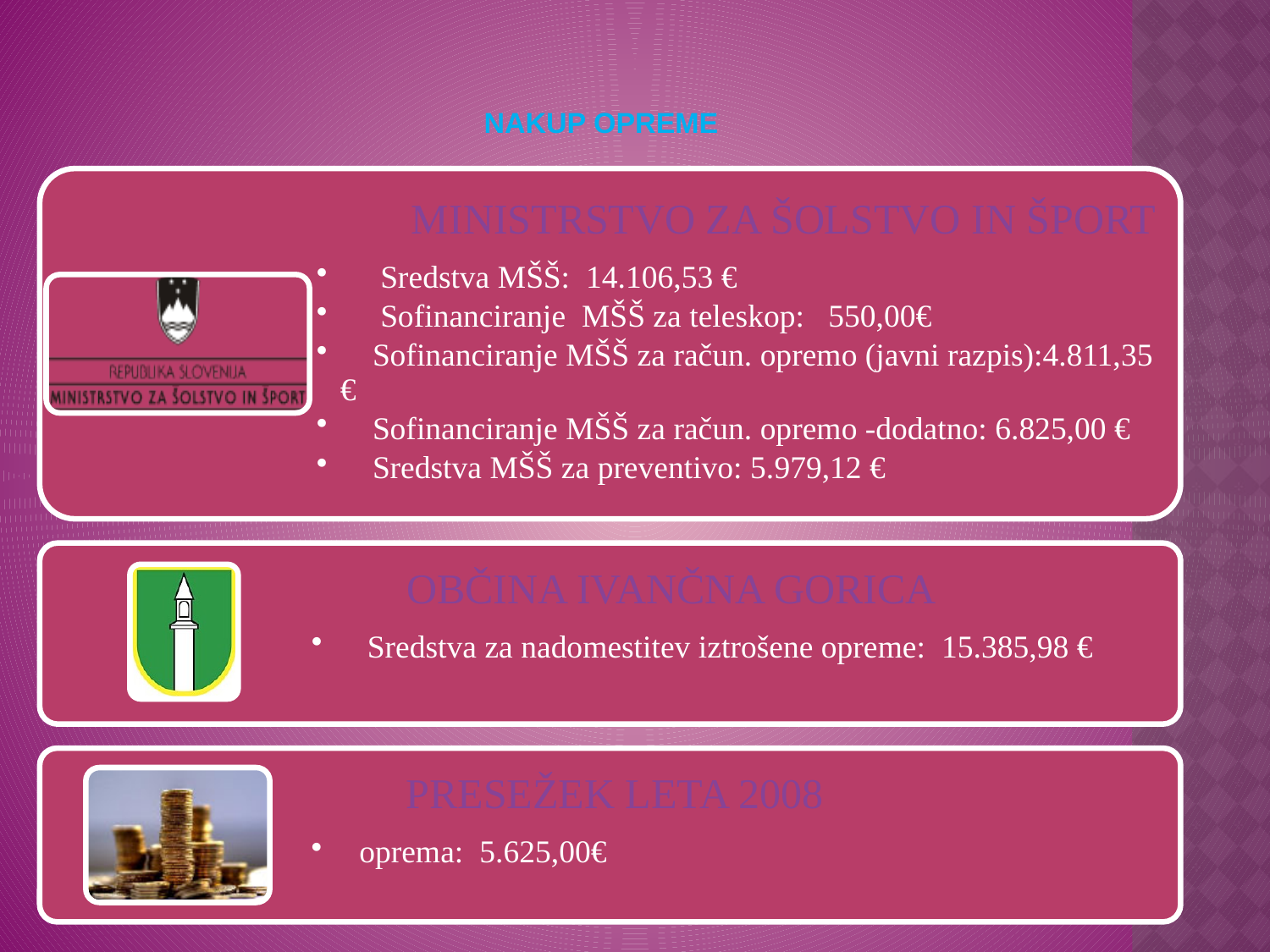

# NAKUP OPREME
        MINISTRSTVO ZA ŠOLSTVO IN ŠPORT
     Sredstva MŠŠ:  14.106,53 €
     Sofinanciranje  MŠŠ za teleskop:   550,00€
    Sofinanciranje MŠŠ za račun. opremo (javni razpis):4.811,35 €
    Sofinanciranje MŠŠ za račun. opremo -dodatno: 6.825,00 €
    Sredstva MŠŠ za preventivo: 5.979,12 €

        OBČINA IVANČNA GORICA
    Sredstva za nadomestitev iztrošene opreme:  15.385,98 €
        PRESEŽEK LETA 2008
   oprema:  5.625,00€